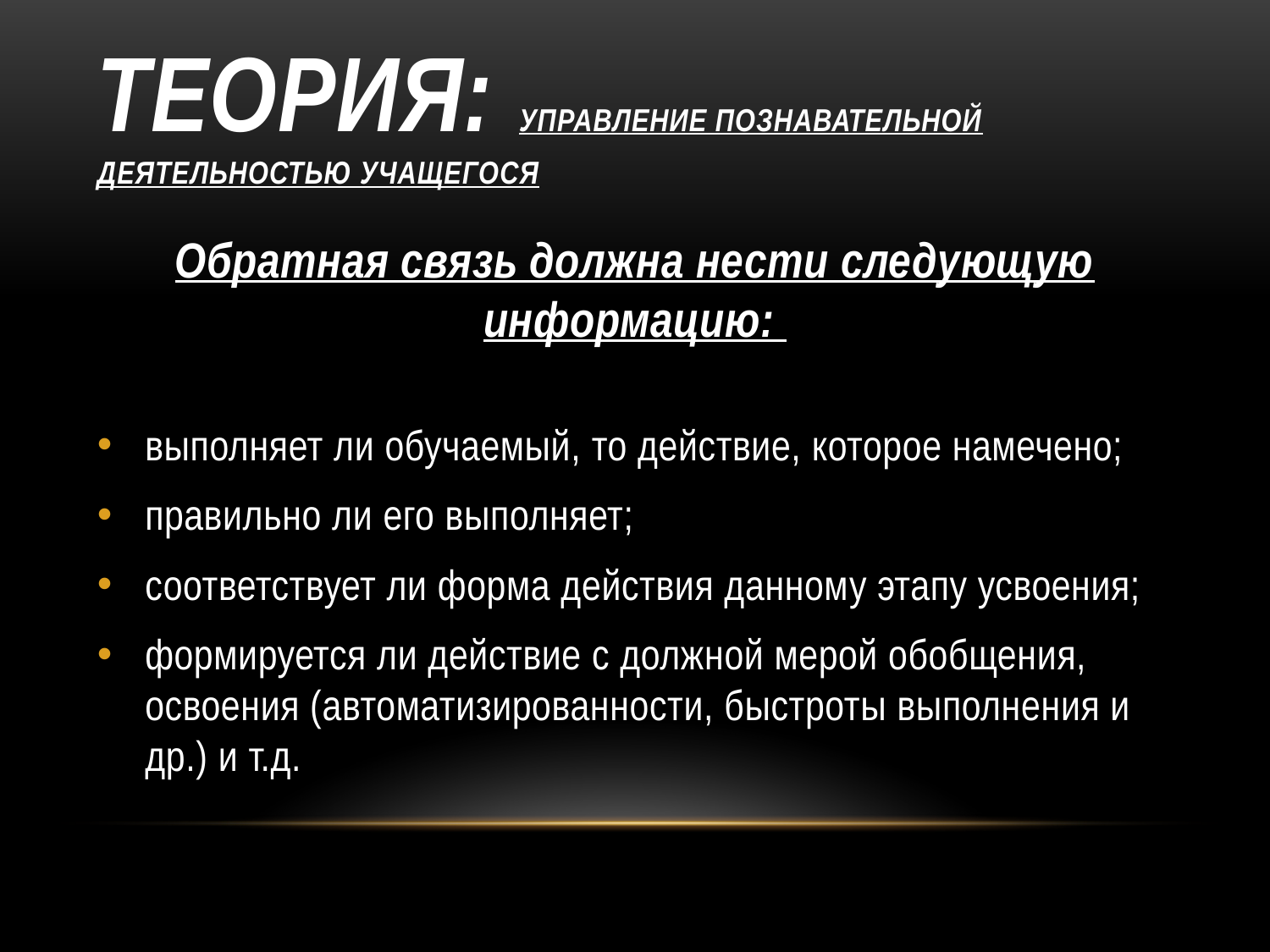

# Теория: Управление познавательной деятельностью учащегося
Обратная связь должна нести следующую информацию:

выполняет ли обучаемый, то действие, которое намечено;
правильно ли его выполняет;
соответствует ли форма действия данному этапу усвоения;
формируется ли действие с должной мерой обобщения, освоения (автоматизированности, быстроты выполнения и др.) и т.д.